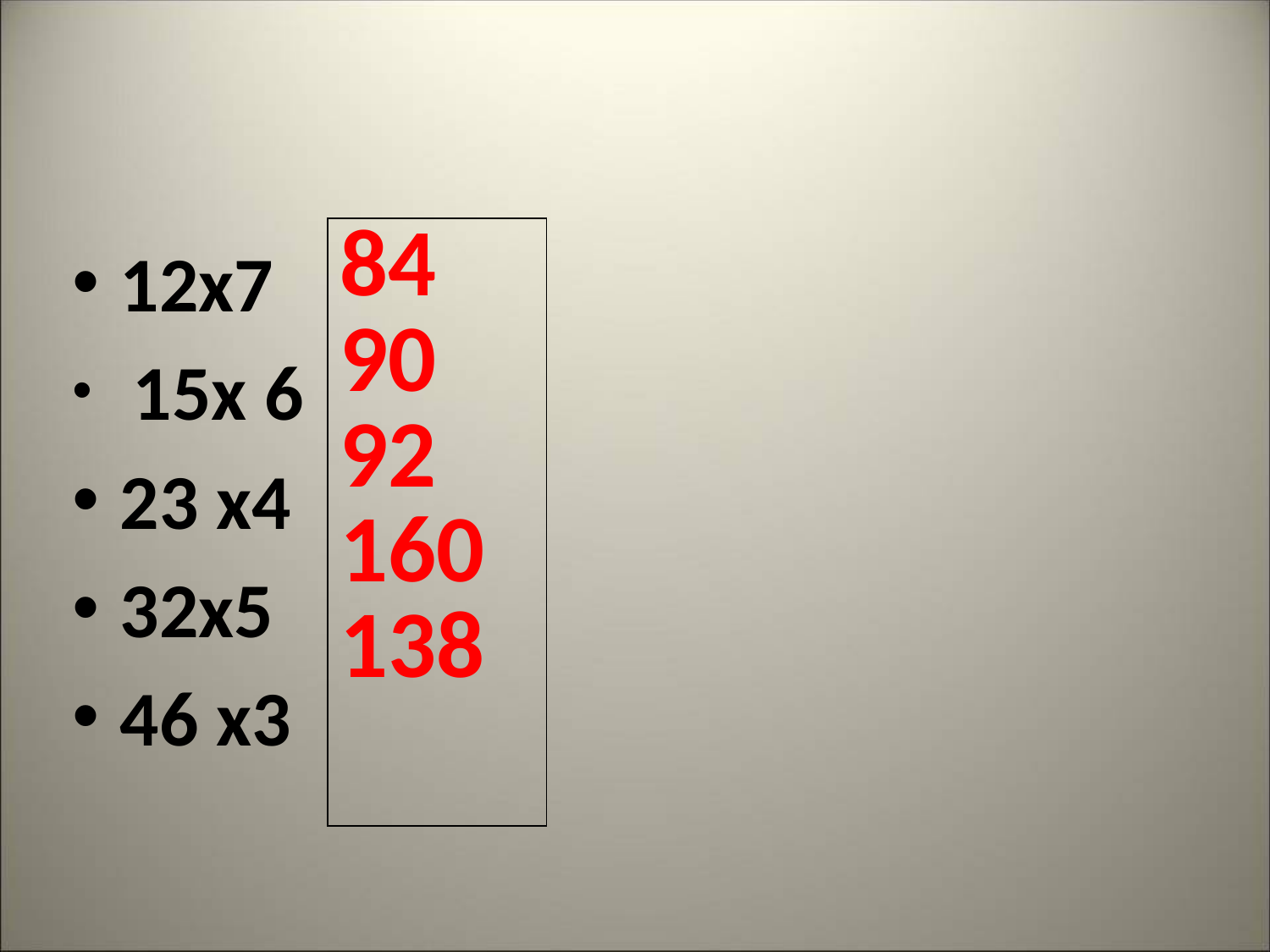

#
| 84 90 92 160 138 |
| --- |
12х7
 15х 6
23 х4
32х5
46 х3